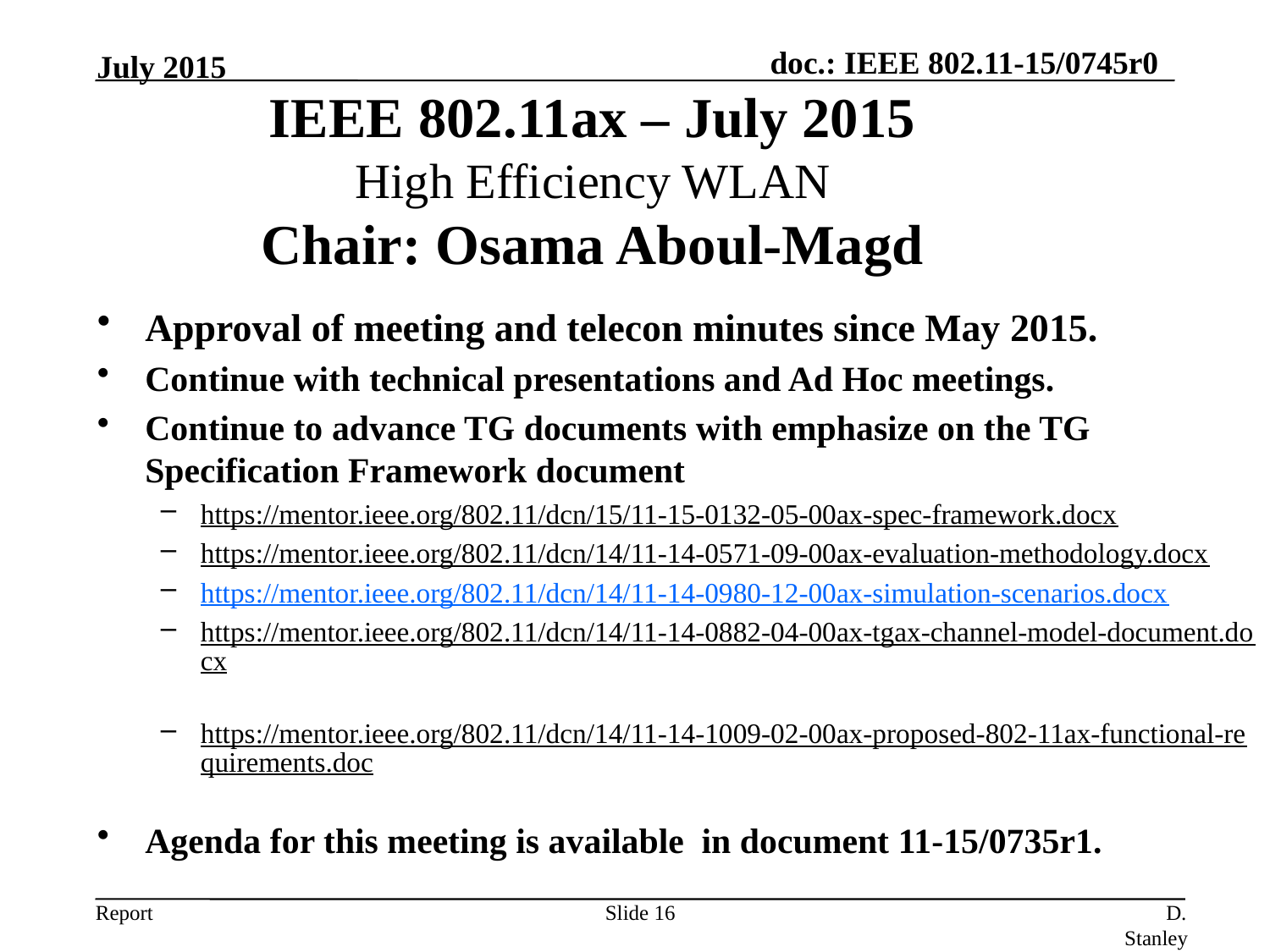

July 2015
IEEE 802.11ax – July 2015
High Efficiency WLAN
Chair: Osama Aboul-Magd
Approval of meeting and telecon minutes since May 2015.
Continue with technical presentations and Ad Hoc meetings.
Continue to advance TG documents with emphasize on the TG Specification Framework document
https://mentor.ieee.org/802.11/dcn/15/11-15-0132-05-00ax-spec-framework.docx
https://mentor.ieee.org/802.11/dcn/14/11-14-0571-09-00ax-evaluation-methodology.docx
https://mentor.ieee.org/802.11/dcn/14/11-14-0980-12-00ax-simulation-scenarios.docx
https://mentor.ieee.org/802.11/dcn/14/11-14-0882-04-00ax-tgax-channel-model-document.docx
https://mentor.ieee.org/802.11/dcn/14/11-14-1009-02-00ax-proposed-802-11ax-functional-requirements.doc
Agenda for this meeting is available  in document 11-15/0735r1.
Slide 16
D. Stanley, HP-Aruba Networks